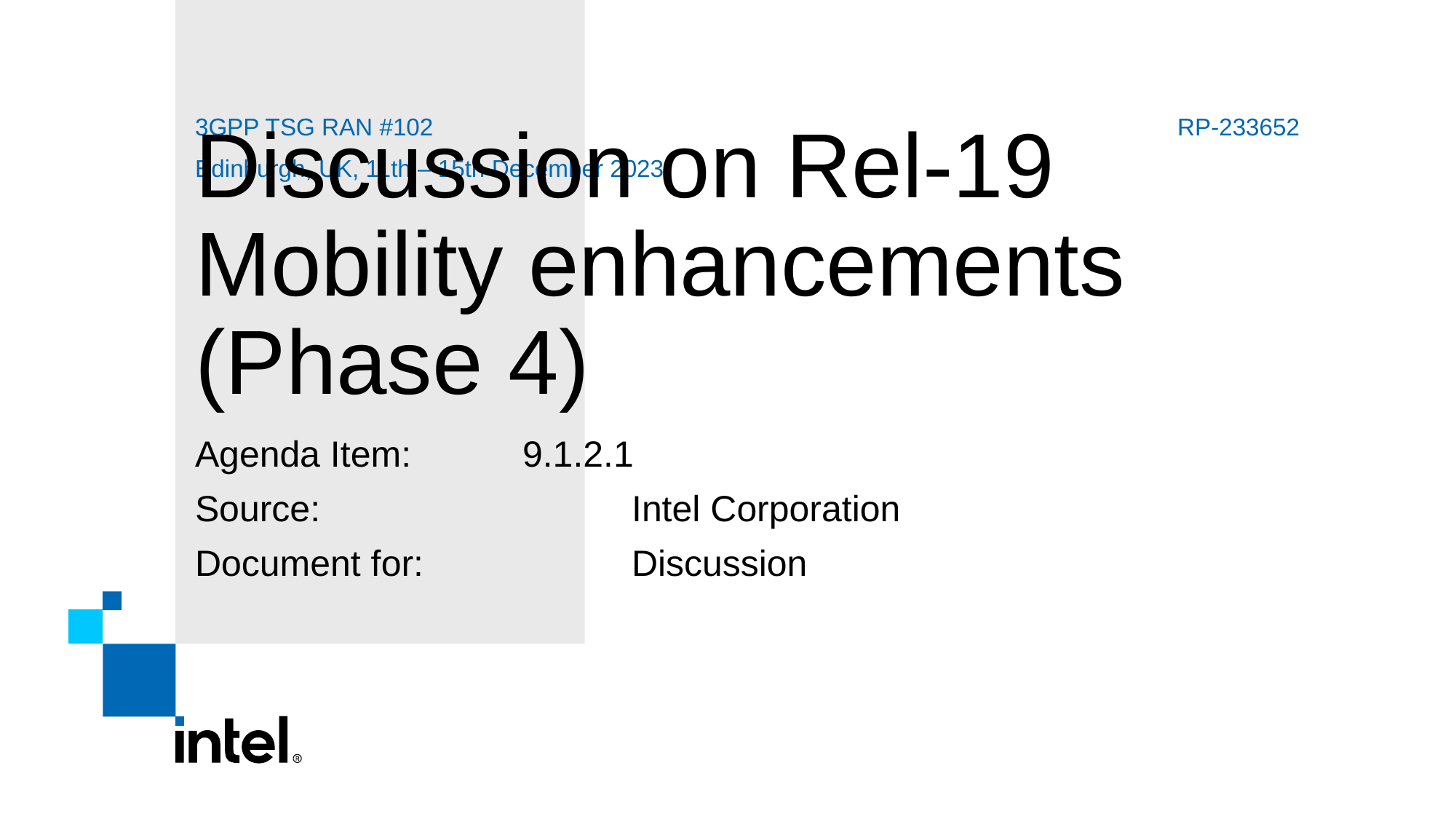

3GPP TSG RAN #102							RP-233652
Edinburgh, UK, 11th – 15th December 2023
# Discussion on Rel-19 Mobility enhancements (Phase 4)
Agenda Item:		9.1.2.1
Source: 			Intel Corporation
Document for:		Discussion